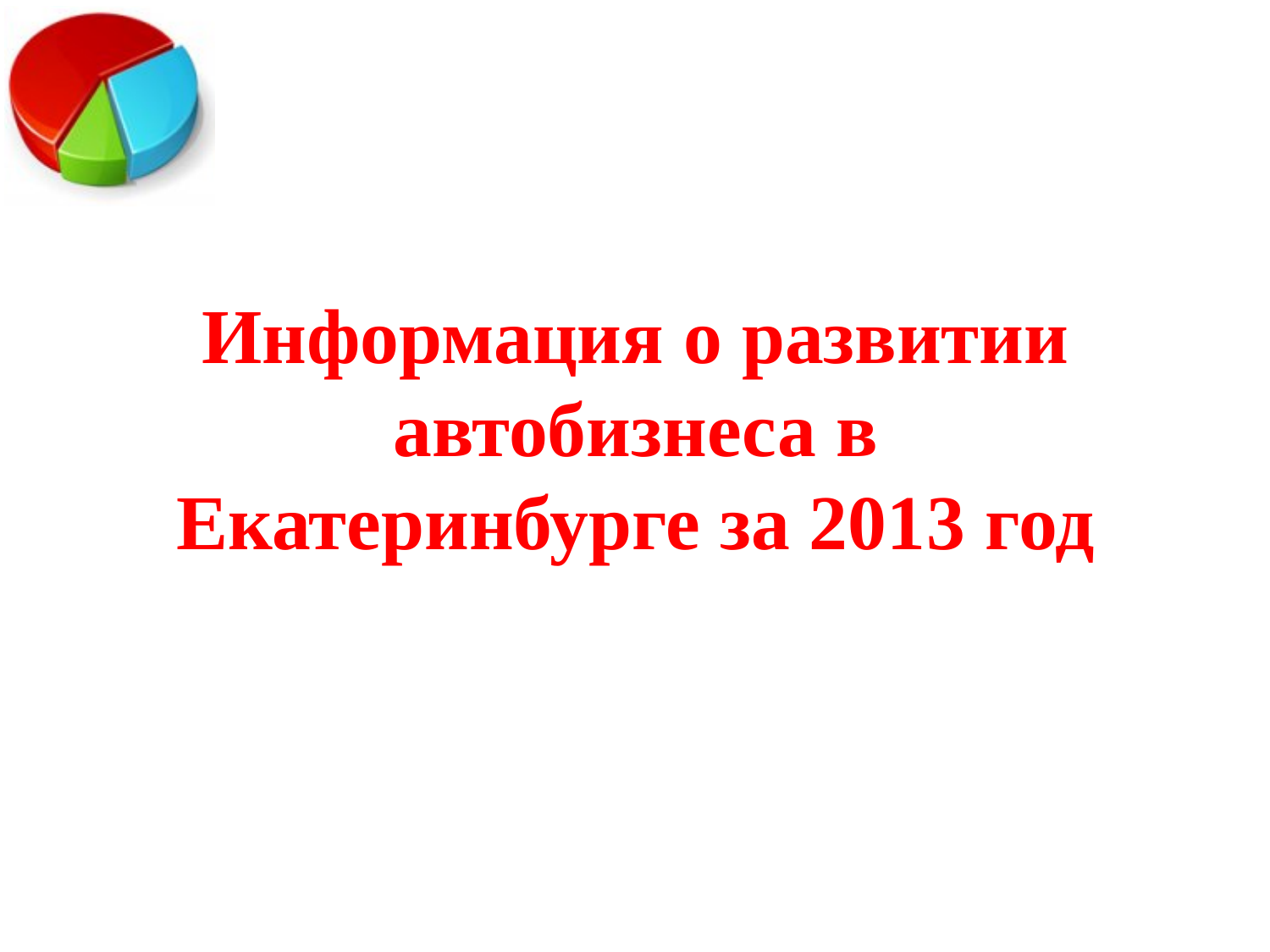

# Информация о развитии автобизнеса в Екатеринбурге за 2013 год